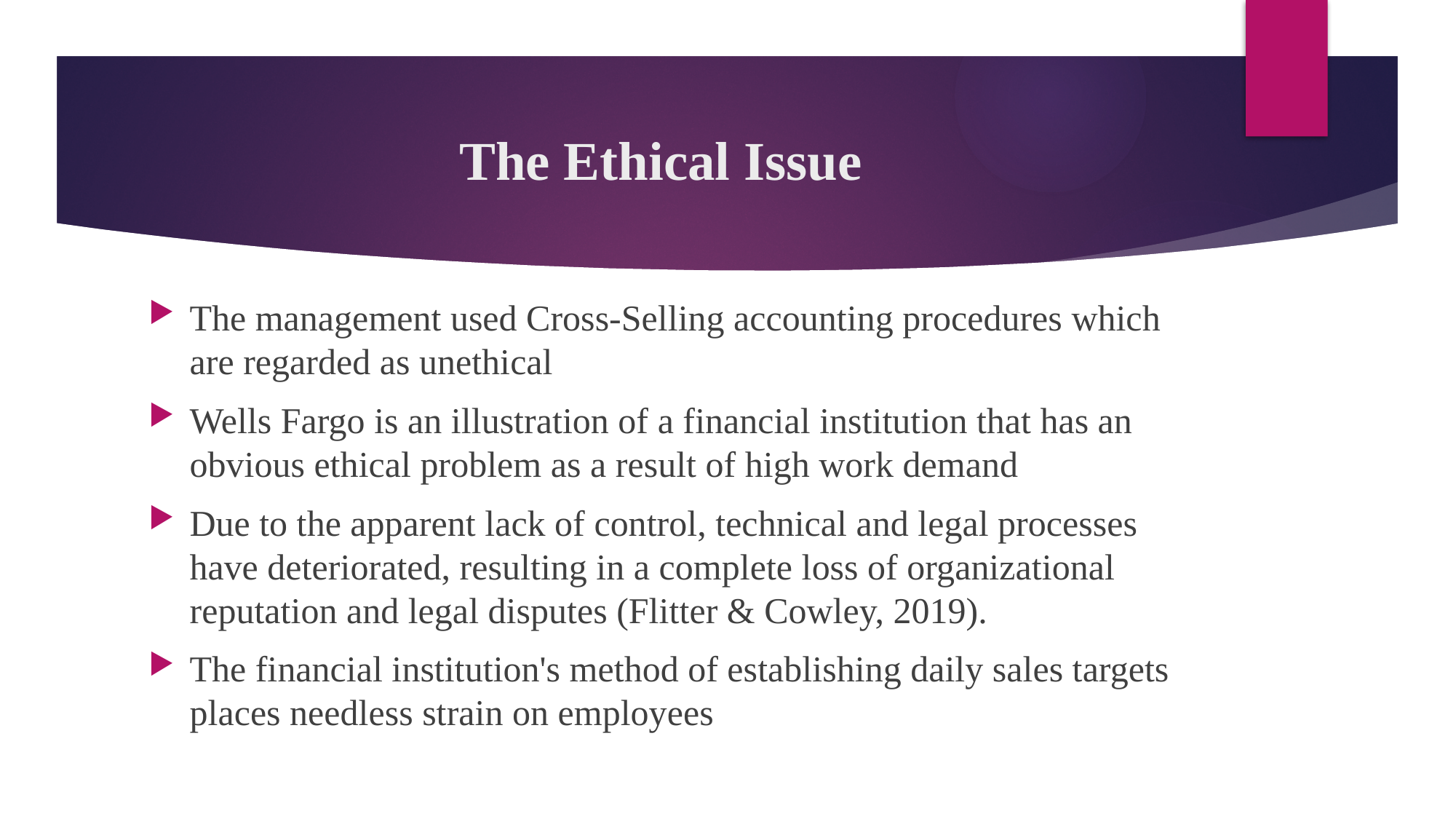

# The Ethical Issue
The management used Cross-Selling accounting procedures which are regarded as unethical
Wells Fargo is an illustration of a financial institution that has an obvious ethical problem as a result of high work demand
Due to the apparent lack of control, technical and legal processes have deteriorated, resulting in a complete loss of organizational reputation and legal disputes (Flitter & Cowley, 2019).
The financial institution's method of establishing daily sales targets places needless strain on employees